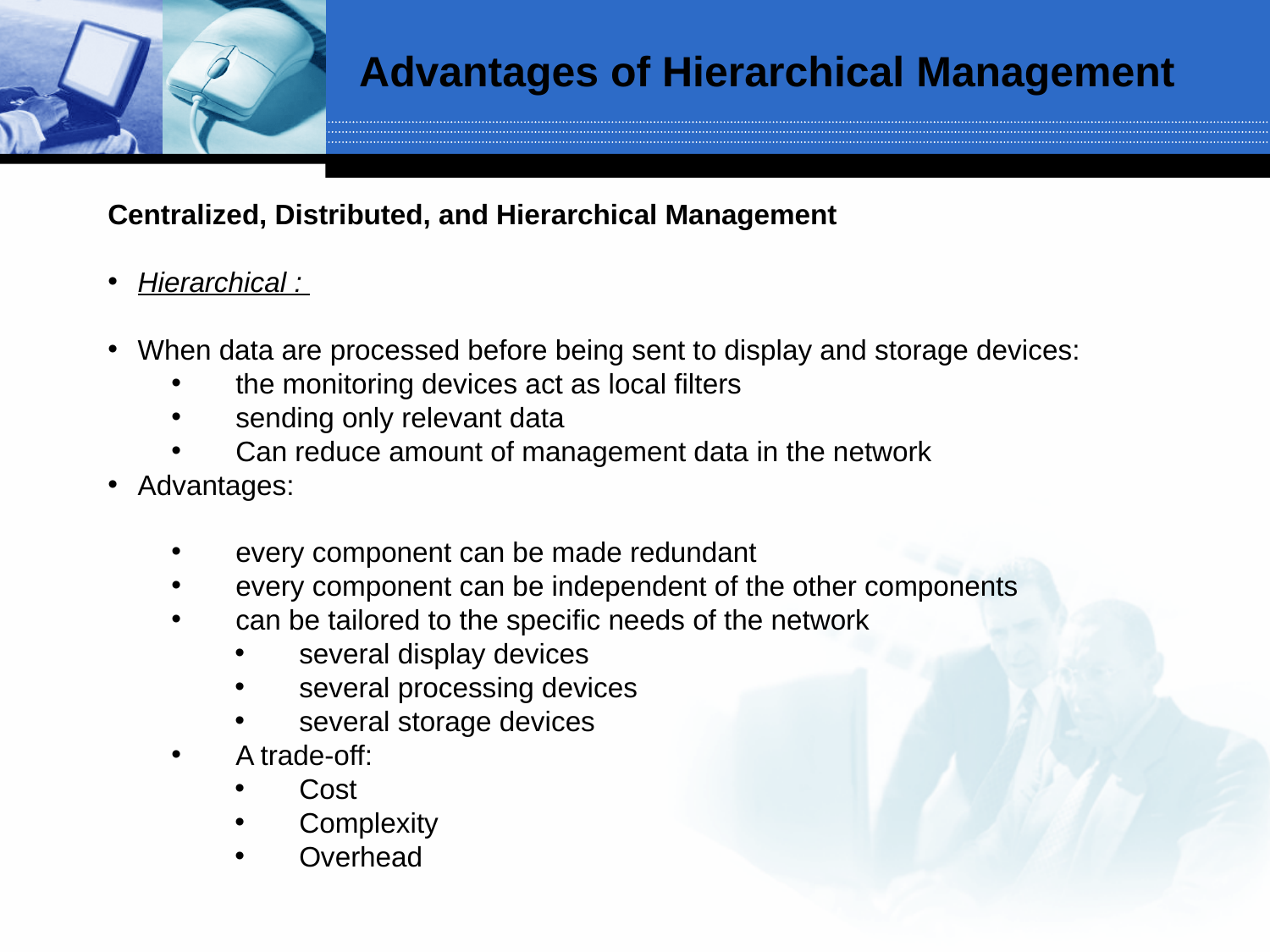

Advantages of Hierarchical Management
Centralized, Distributed, and Hierarchical Management

Hierarchical :

When data are processed before being sent to display and storage devices:
the monitoring devices act as local filters
sending only relevant data
Can reduce amount of management data in the network
Advantages:

every component can be made redundant
every component can be independent of the other components
can be tailored to the specific needs of the network
several display devices
several processing devices
several storage devices
A trade-off:
Cost
Complexity
Overhead